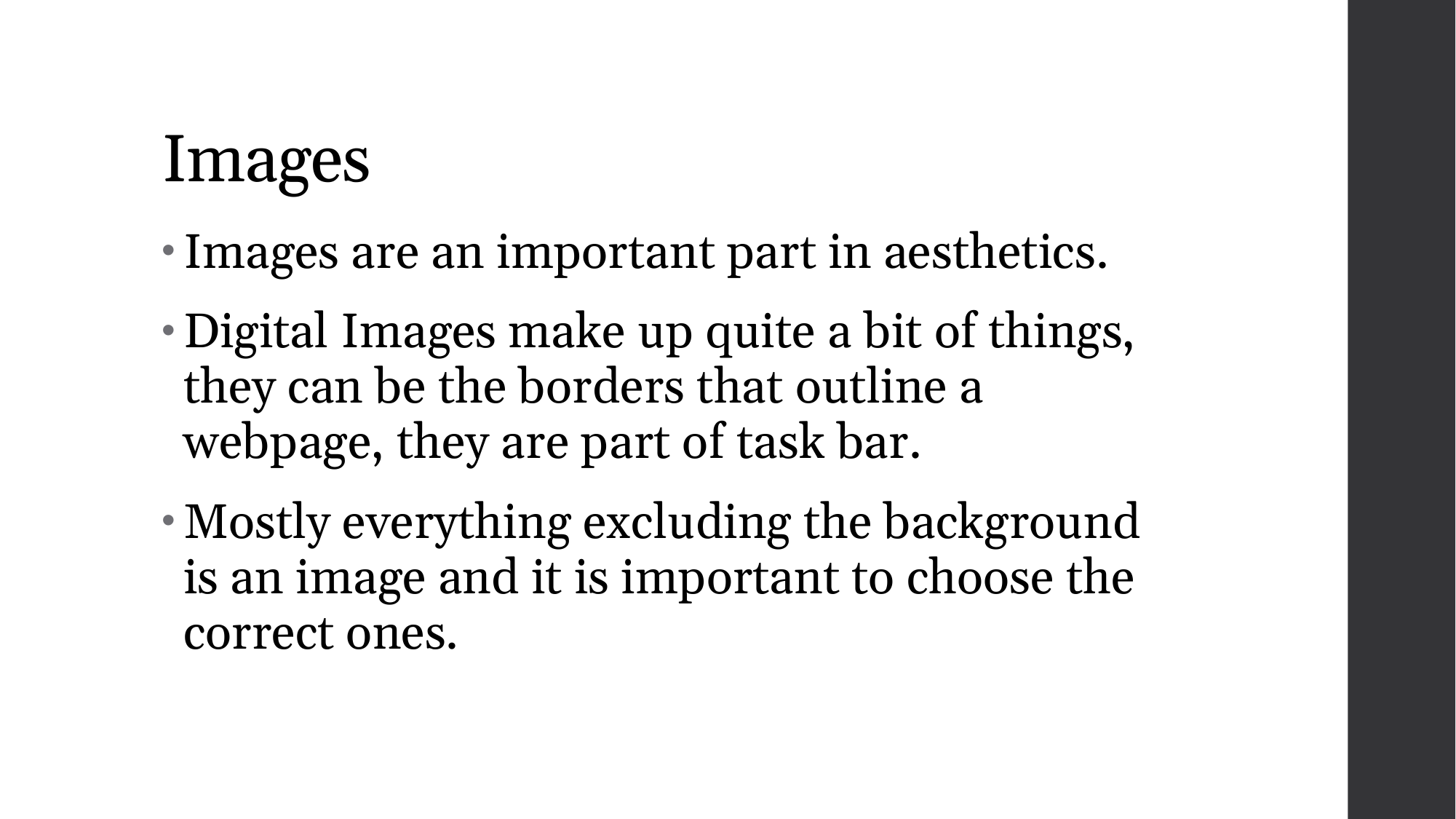

# Images
Images are an important part in aesthetics.
Digital Images make up quite a bit of things, they can be the borders that outline a webpage, they are part of task bar.
Mostly everything excluding the background is an image and it is important to choose the correct ones.